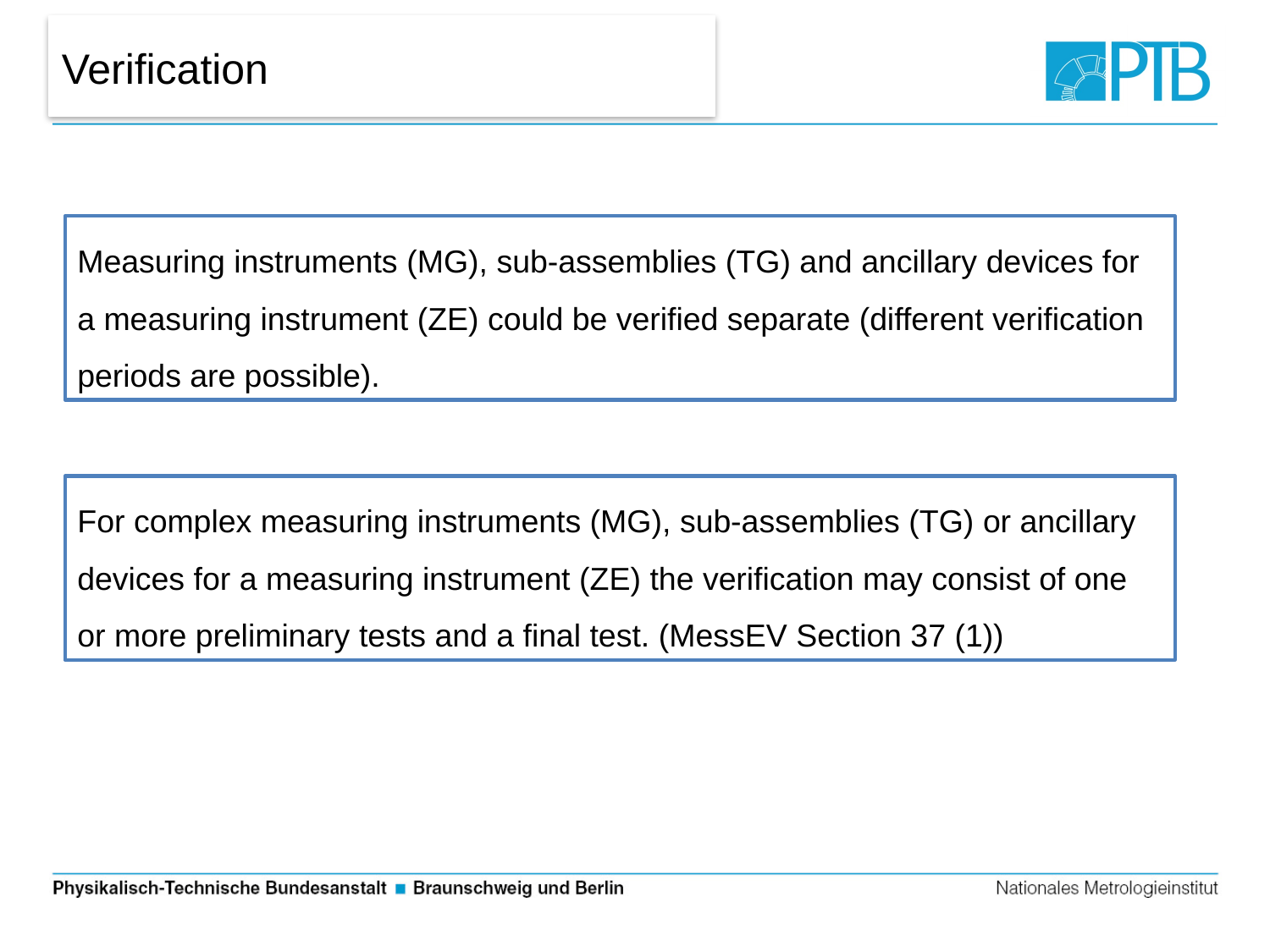

Verification
Measuring instruments (MG), sub-assemblies (TG) and ancillary devices for a measuring instrument (ZE) could be verified separate (different verification periods are possible).
For complex measuring instruments (MG), sub-assemblies (TG) or ancillary devices for a measuring instrument (ZE) the verification may consist of one or more preliminary tests and a final test. (MessEV Section 37 (1))